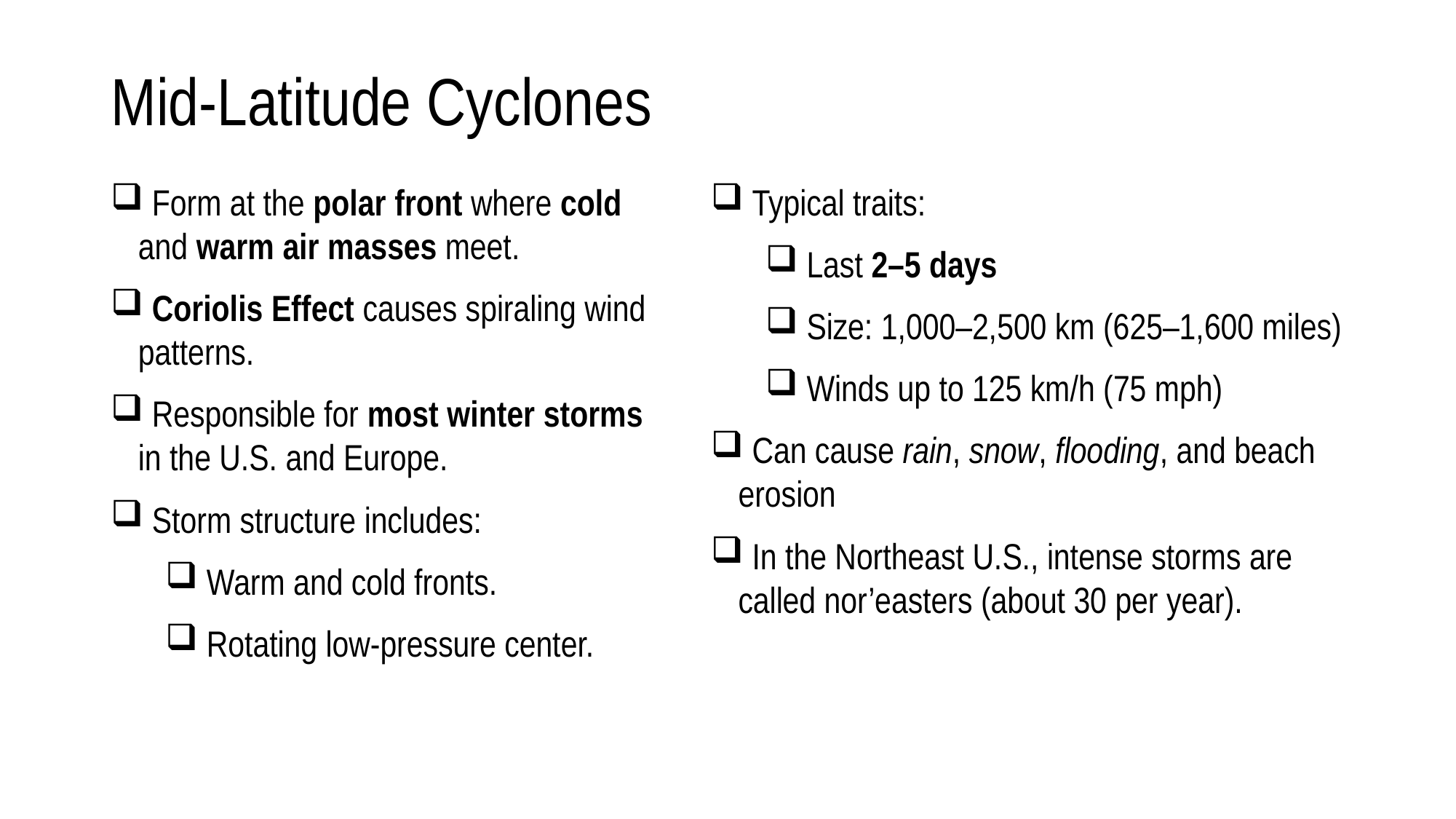

# Mid-Latitude Cyclones
 Form at the polar front where cold and warm air masses meet.
 Coriolis Effect causes spiraling wind patterns.
 Responsible for most winter storms in the U.S. and Europe.
 Storm structure includes:
 Warm and cold fronts.
 Rotating low-pressure center.
 Typical traits:
 Last 2–5 days
 Size: 1,000–2,500 km (625–1,600 miles)
 Winds up to 125 km/h (75 mph)
 Can cause rain, snow, flooding, and beach erosion
 In the Northeast U.S., intense storms are called nor’easters (about 30 per year).